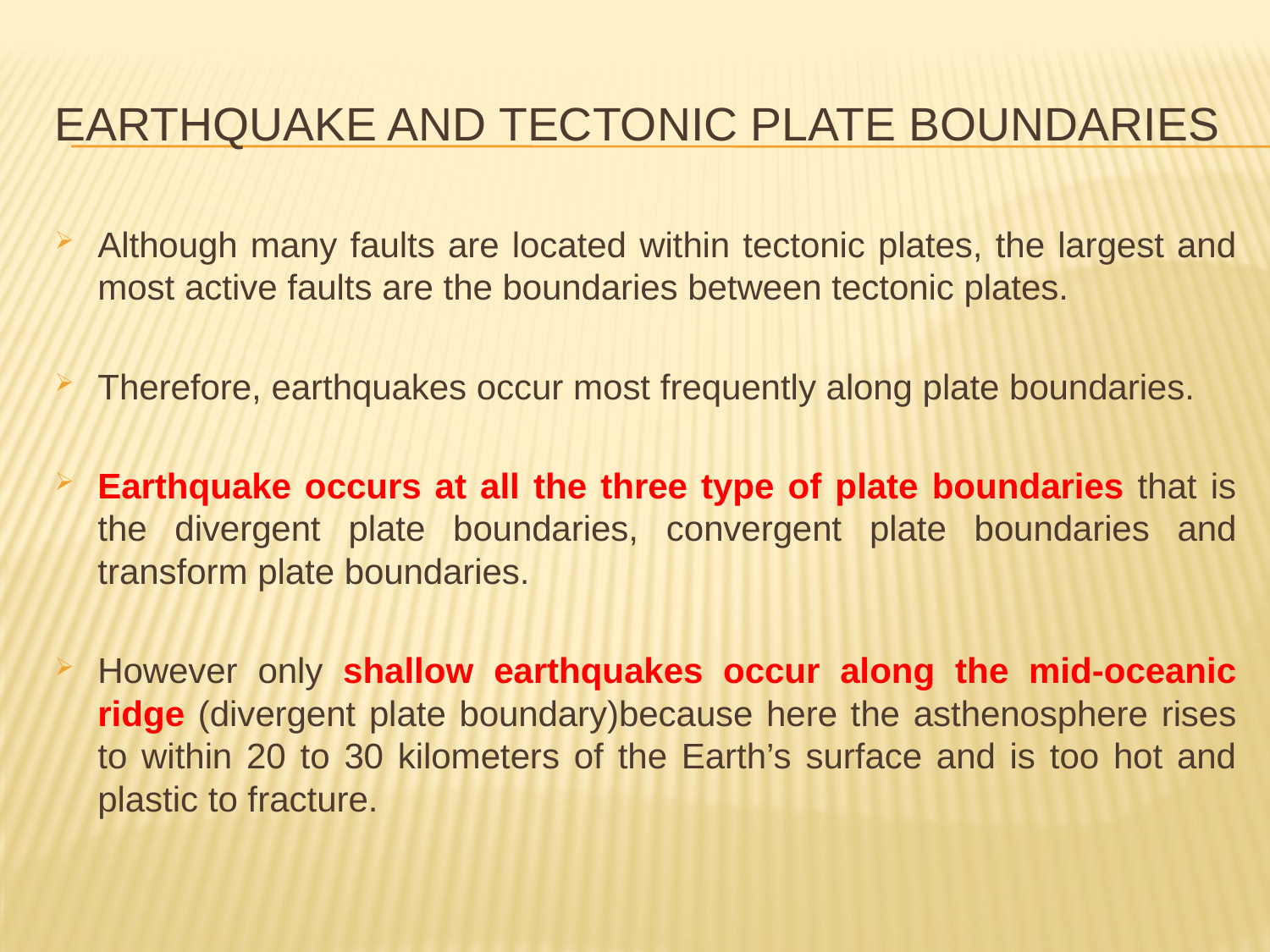

# Earthquake and tectonic plate boundaries
Although many faults are located within tectonic plates, the largest and most active faults are the boundaries between tectonic plates.

Therefore, earthquakes occur most frequently along plate boundaries.

Earthquake occurs at all the three type of plate boundaries that is the divergent plate boundaries, convergent plate boundaries and transform plate boundaries.

However only shallow earthquakes occur along the mid-oceanic ridge (divergent plate boundary)because here the asthenosphere rises to within 20 to 30 kilometers of the Earth’s surface and is too hot and plastic to fracture.